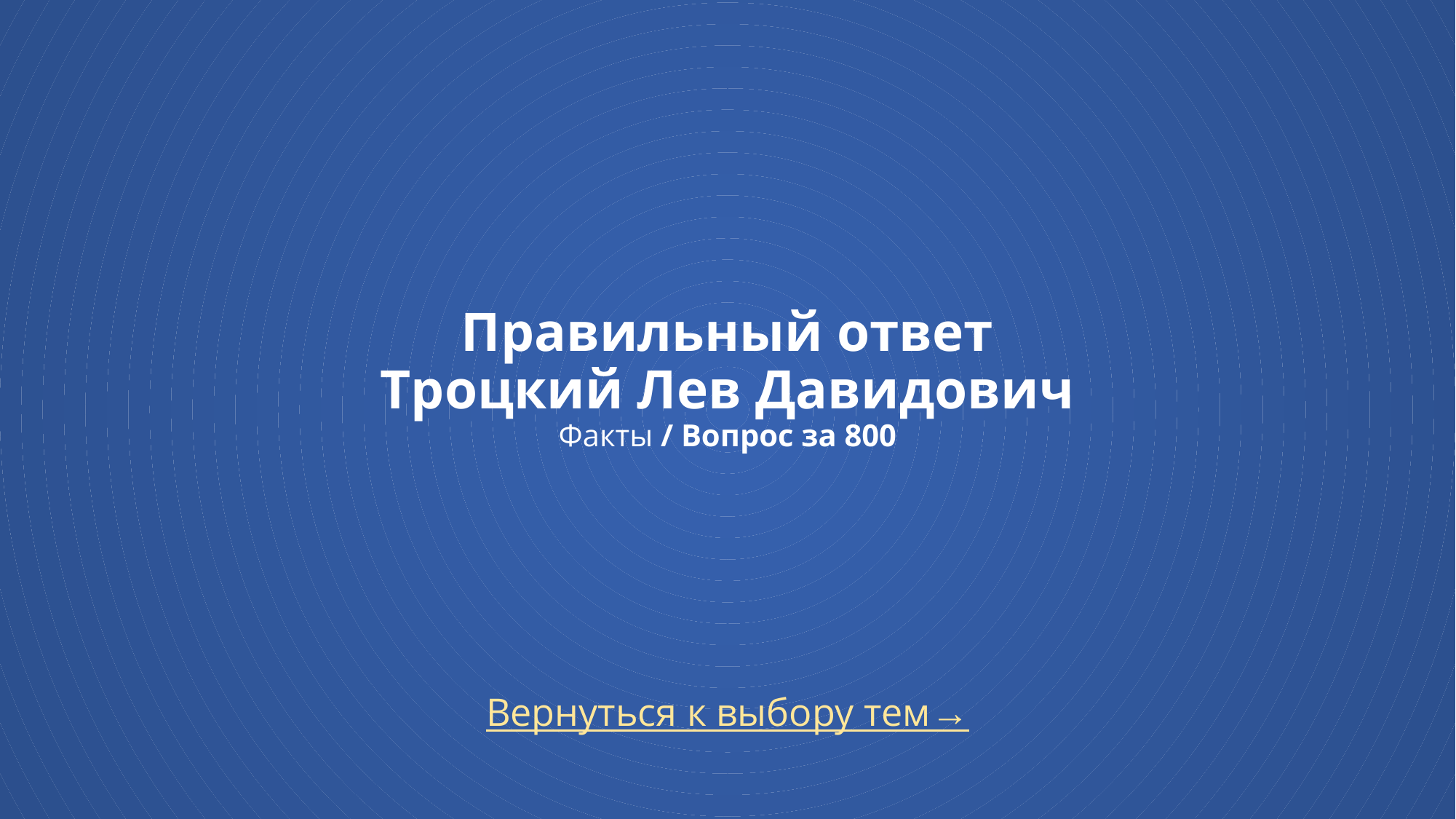

# Правильный ответ Троцкий Лев Давидович Факты / Вопрос за 800
Вернуться к выбору тем→